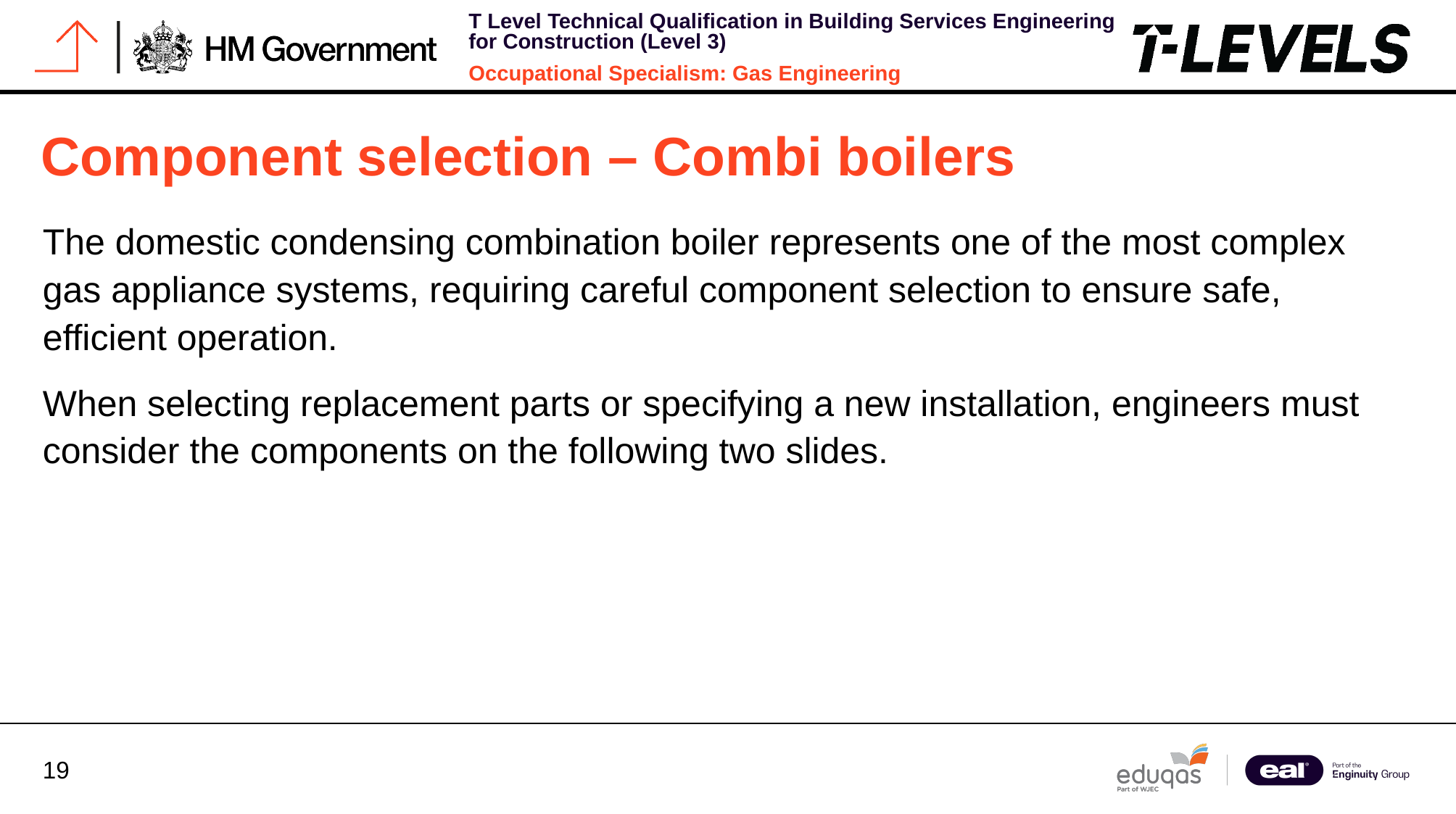

# Component selection – Combi boilers
The domestic condensing combination boiler represents one of the most complex gas appliance systems, requiring careful component selection to ensure safe, efficient operation.
When selecting replacement parts or specifying a new installation, engineers must consider the components on the following two slides.